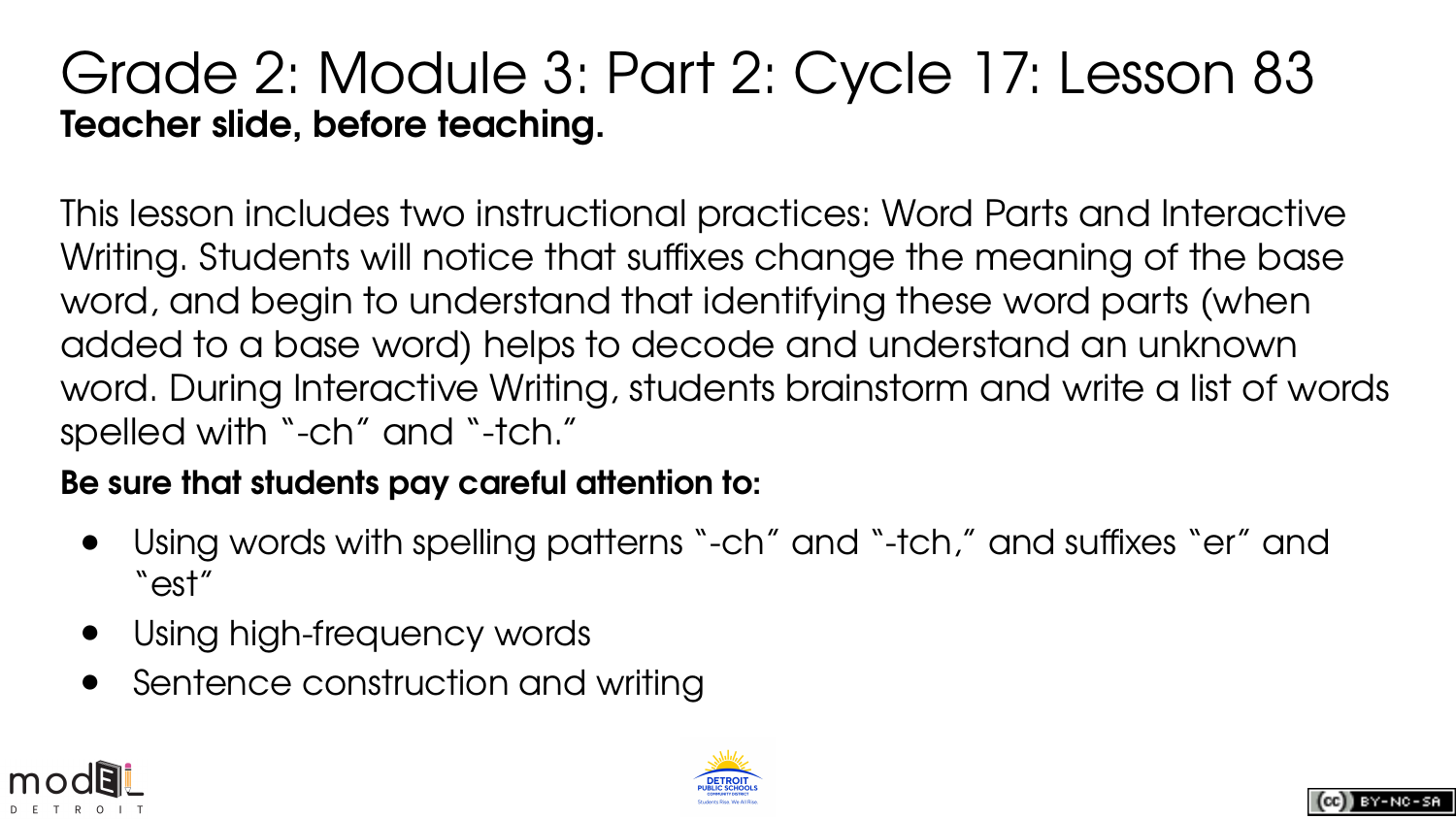

# Grade 2: Module 3: Part 2: Cycle 17: Lesson 83
Teacher slide, before teaching.
This lesson includes two instructional practices: Word Parts and Interactive Writing. Students will notice that suffixes change the meaning of the base word, and begin to understand that identifying these word parts (when added to a base word) helps to decode and understand an unknown word. During Interactive Writing, students brainstorm and write a list of words spelled with “-ch” and “-tch.”
Be sure that students pay careful attention to:
Using words with spelling patterns “-ch” and “-tch,” and suffixes “er” and “est”
Using high-frequency words
Sentence construction and writing